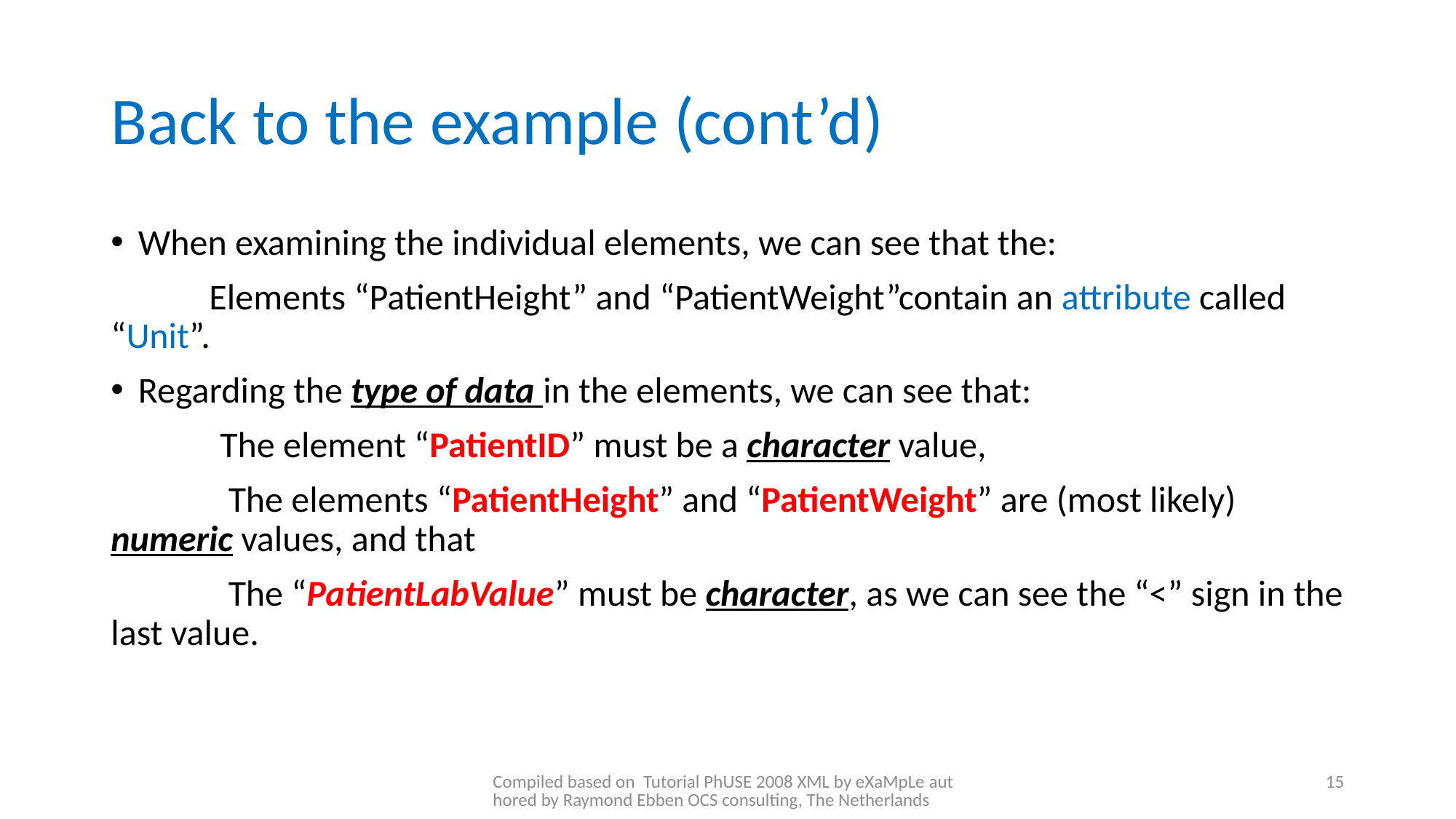

# Back to the example (cont’d)
When examining the individual elements, we can see that the:
            Elements “PatientHeight” and “PatientWeight”contain an attribute called “Unit”.
Regarding the type of data in the elements, we can see that:
	The element “PatientID” must be a character value,
	 The elements “PatientHeight” and “PatientWeight” are (most likely) numeric values, and that
	 The “PatientLabValue” must be character, as we can see the “<” sign in the last value.

Compiled based on  Tutorial PhUSE 2008 XML by eXaMpLe authored by Raymond Ebben OCS consulting, The Netherlands
15